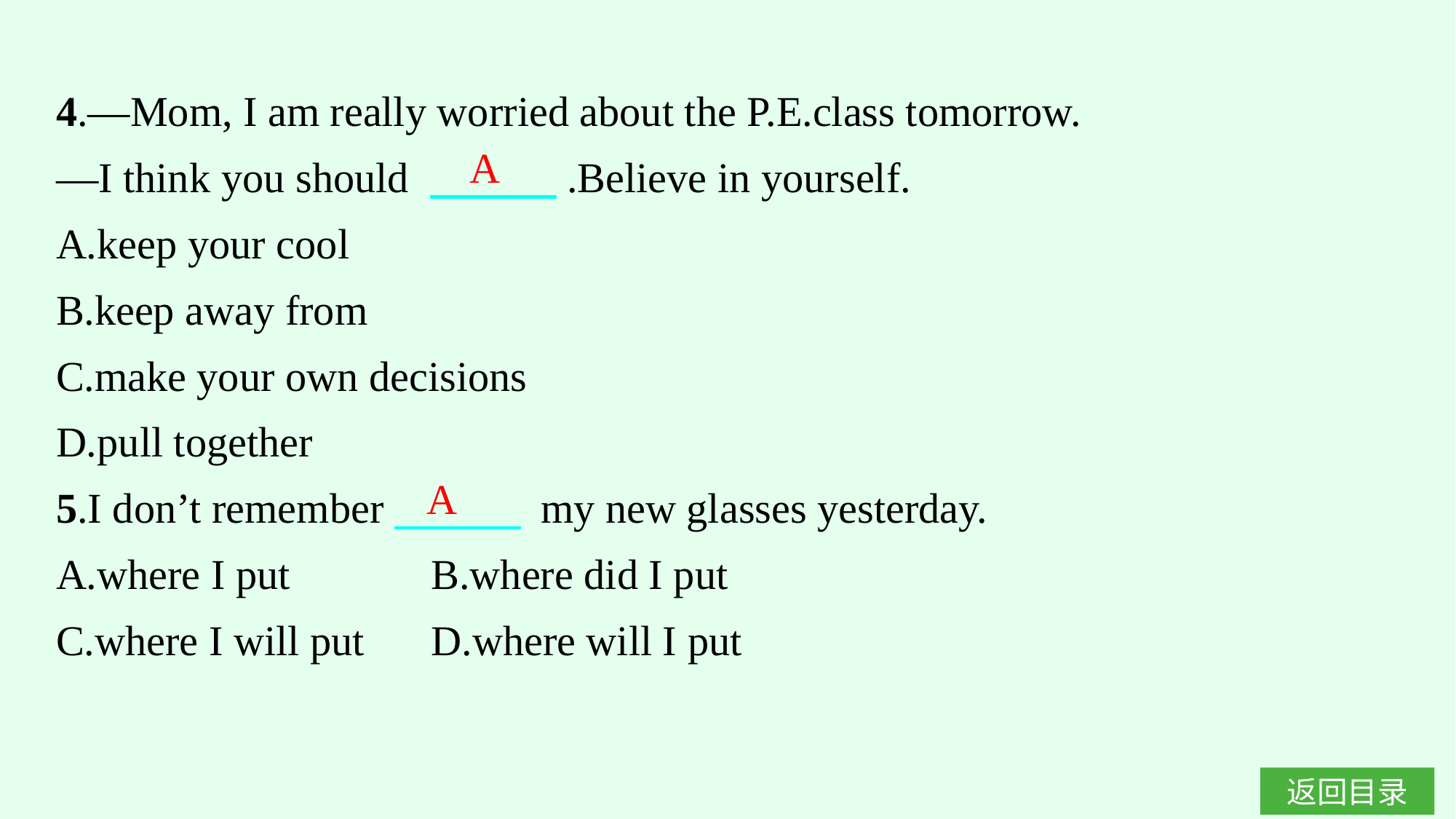

4.—Mom, I am really worried about the P.E.class tomorrow.
—I think you should 　　　.Believe in yourself.
A.keep your cool
B.keep away from
C.make your own decisions
D.pull together
5.I don’t remember　　　 my new glasses yesterday.
A.where I put		B.where did I put
C.where I will put	D.where will I put
A
A